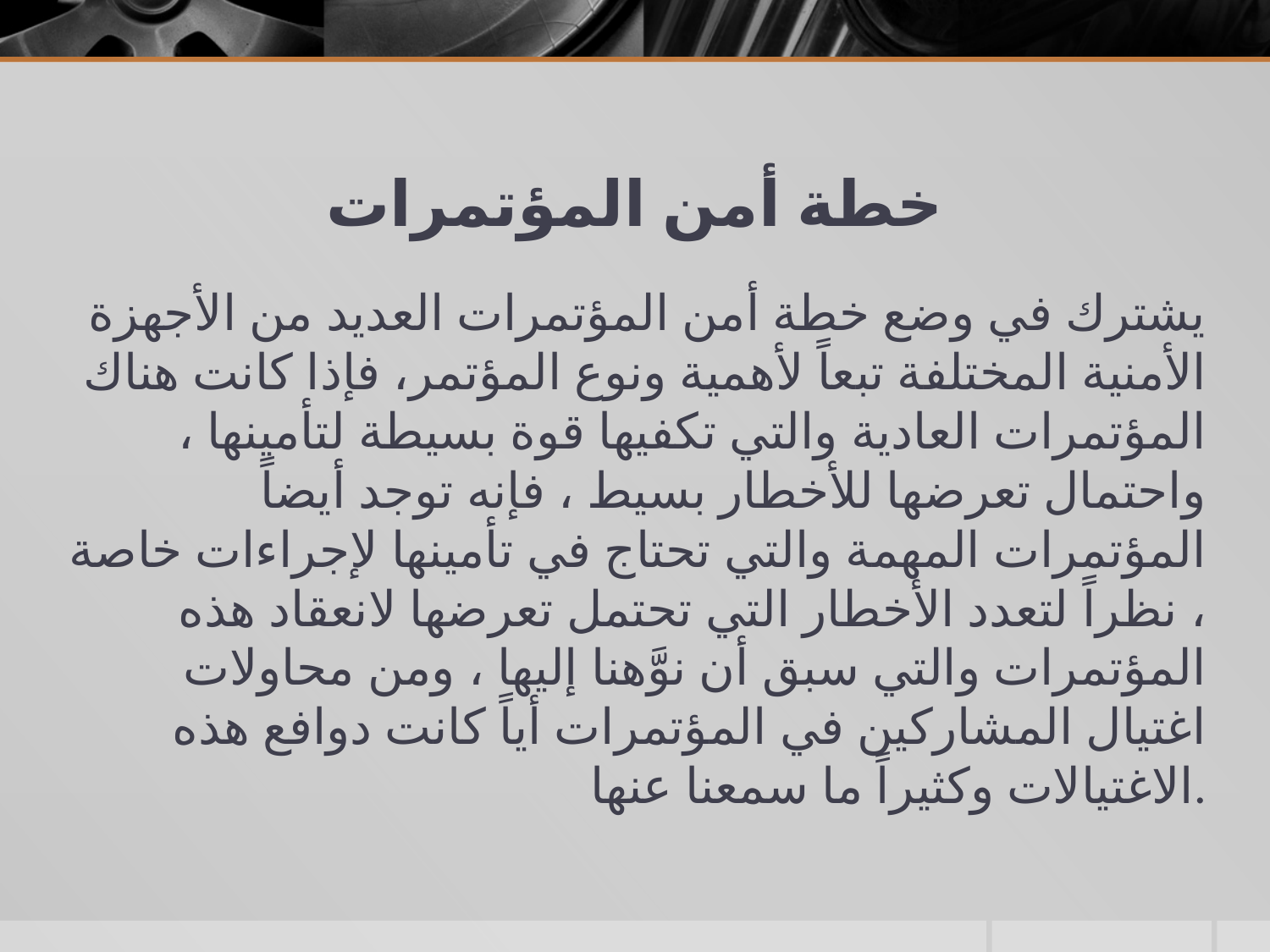

# خطة أمن المؤتمرات
يشترك في وضع خطة أمن المؤتمرات العديد من الأجهزة الأمنية المختلفة تبعاً لأهمية ونوع المؤتمر، فإذا كانت هناك المؤتمرات العادية والتي تكفيها قوة بسيطة لتأمينها ، واحتمال تعرضها للأخطار بسيط ، فإنه توجد أيضاً المؤتمرات المهمة والتي تحتاج في تأمينها لإجراءات خاصة ، نظراً لتعدد الأخطار التي تحتمل تعرضها لانعقاد هذه المؤتمرات والتي سبق أن نوَّهنا إليها ، ومن محاولات اغتيال المشاركين في المؤتمرات أياً كانت دوافع هذه الاغتيالات وكثيراً ما سمعنا عنها.